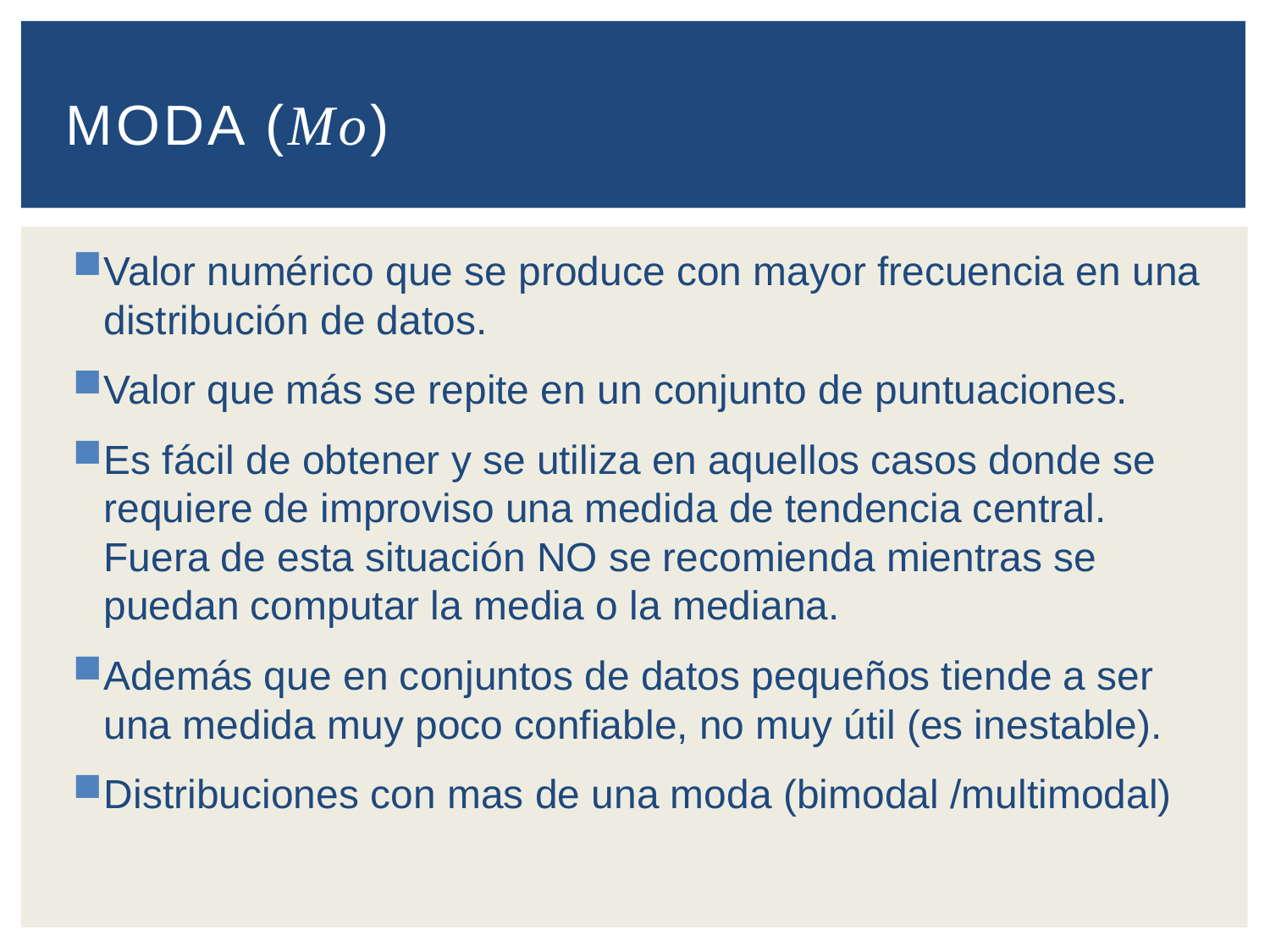

# Moda (Mo)
Valor numérico que se produce con mayor frecuencia en una distribución de datos.
Valor que más se repite en un conjunto de puntuaciones.
Es fácil de obtener y se utiliza en aquellos casos donde se requiere de improviso una medida de tendencia central. Fuera de esta situación NO se recomienda mientras se puedan computar la media o la mediana.
Además que en conjuntos de datos pequeños tiende a ser una medida muy poco confiable, no muy útil (es inestable).
Distribuciones con mas de una moda (bimodal /multimodal)